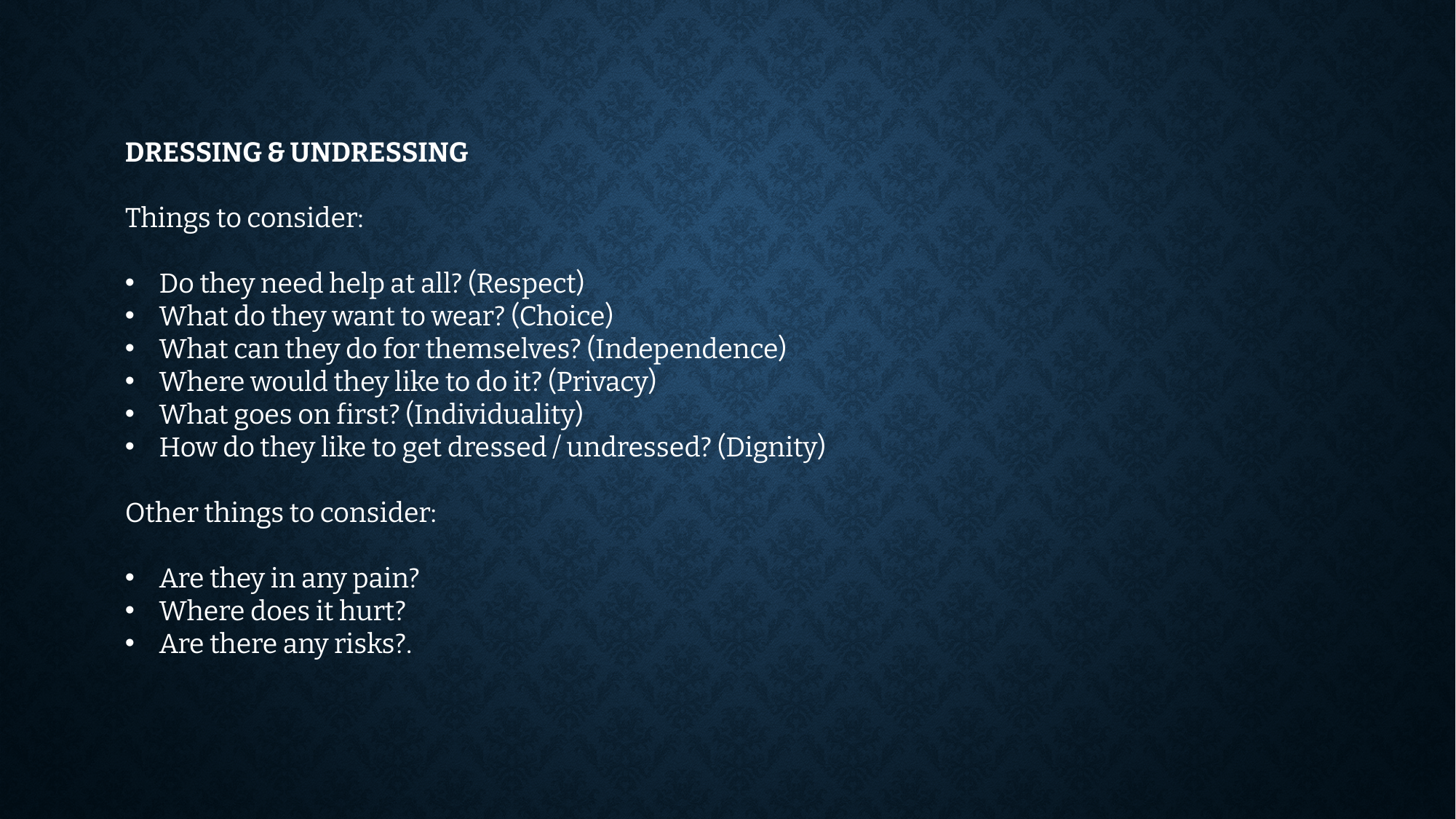

DRESSING & UNDRESSING

Things to consider:

Do they need help at all? (Respect)
What do they want to wear? (Choice)
What can they do for themselves? (Independence)
Where would they like to do it? (Privacy)
What goes on first? (Individuality)
How do they like to get dressed / undressed? (Dignity)

Other things to consider:

Are they in any pain?
Where does it hurt?
Are there any risks?.